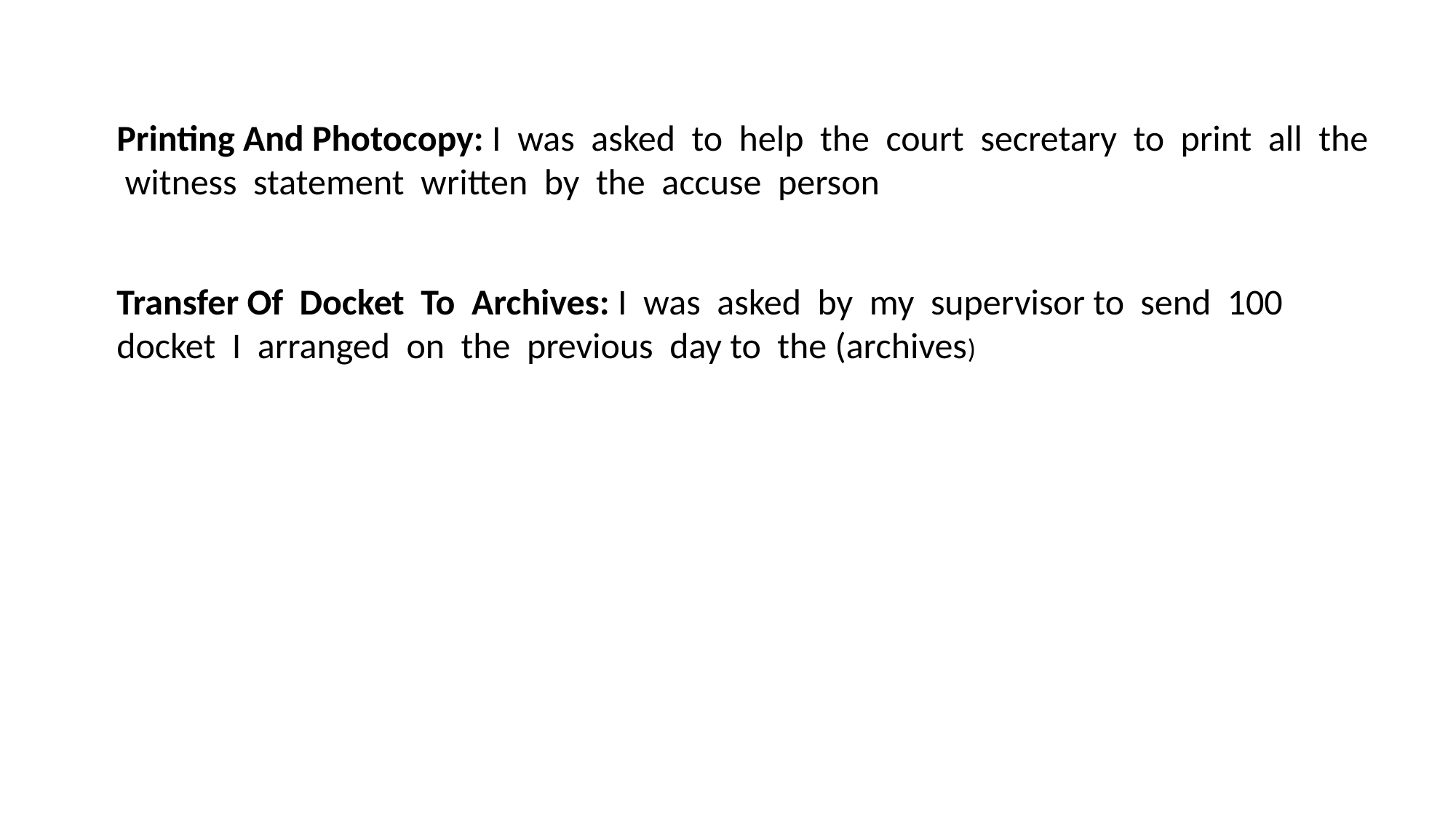

Printing And Photocopy: I  was  asked  to  help  the  court  secretary  to  print  all  the  witness  statement  written  by  the  accuse  person

Transfer Of  Docket  To  Archives: I  was  asked  by  my  supervisor to  send  100 docket  I  arranged  on  the  previous  day to  the (archives)